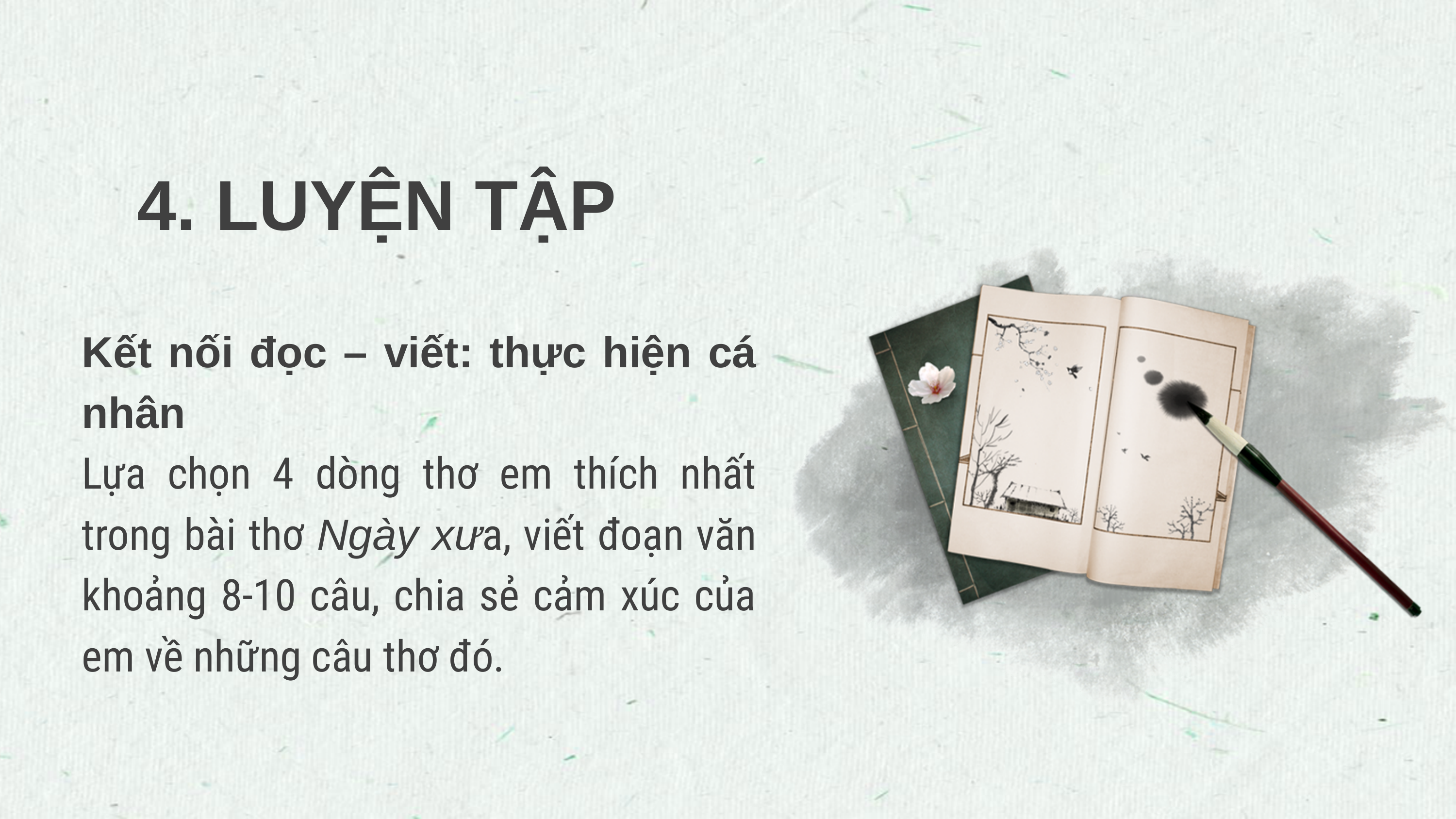

4. LUYỆN TẬP

Kết nối đọc – viết: thực hiện cá nhân
Lựa chọn 4 dòng thơ em thích nhất trong bài thơ Ngày xưa, viết đoạn văn khoảng 8-10 câu, chia sẻ cảm xúc của em về những câu thơ đó.